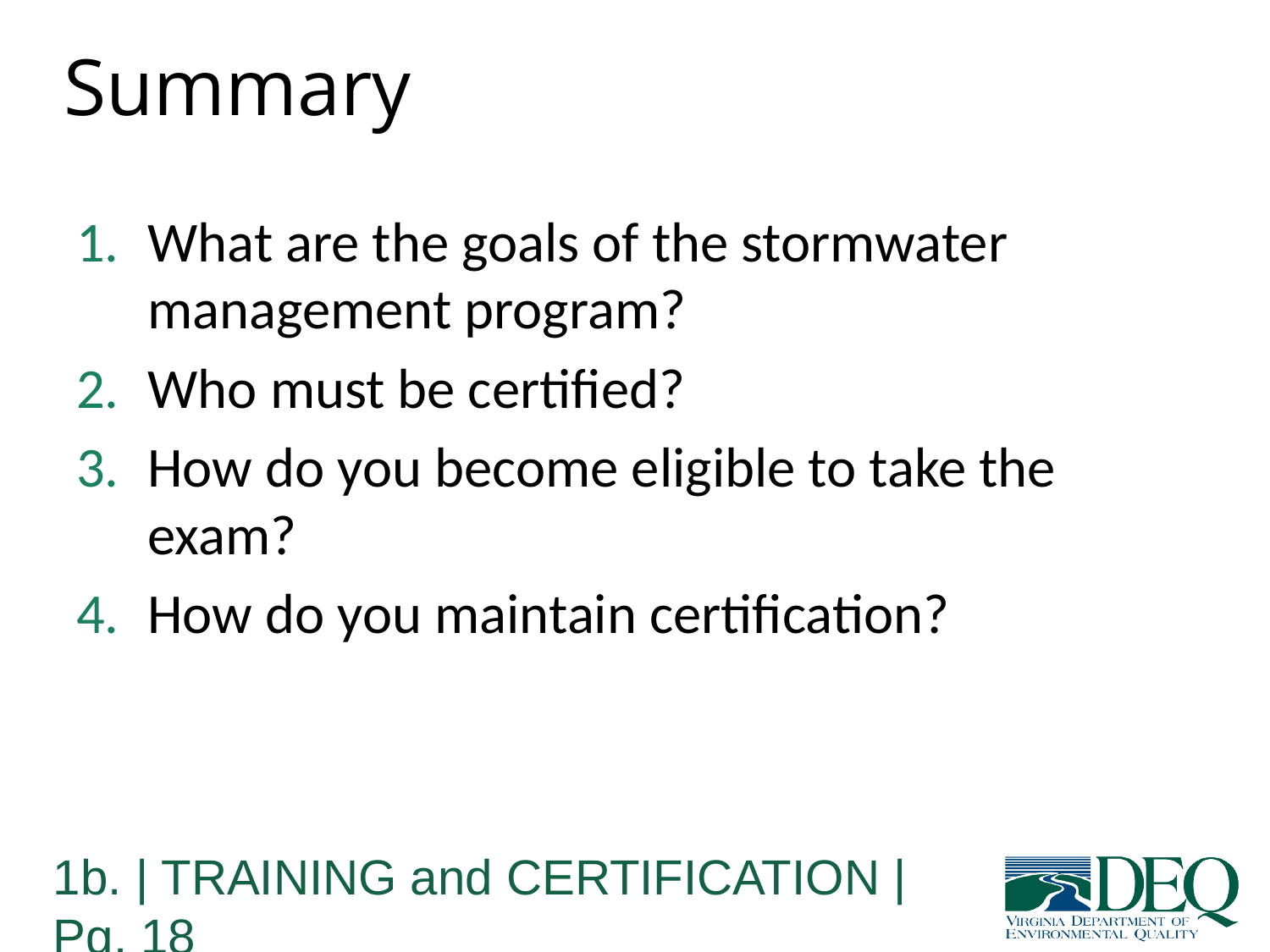

# Summary
What are the goals of the stormwater management program?
Who must be certified?
How do you become eligible to take the exam?
How do you maintain certification?
1b. | TRAINING and CERTIFICATION | Pg. 18